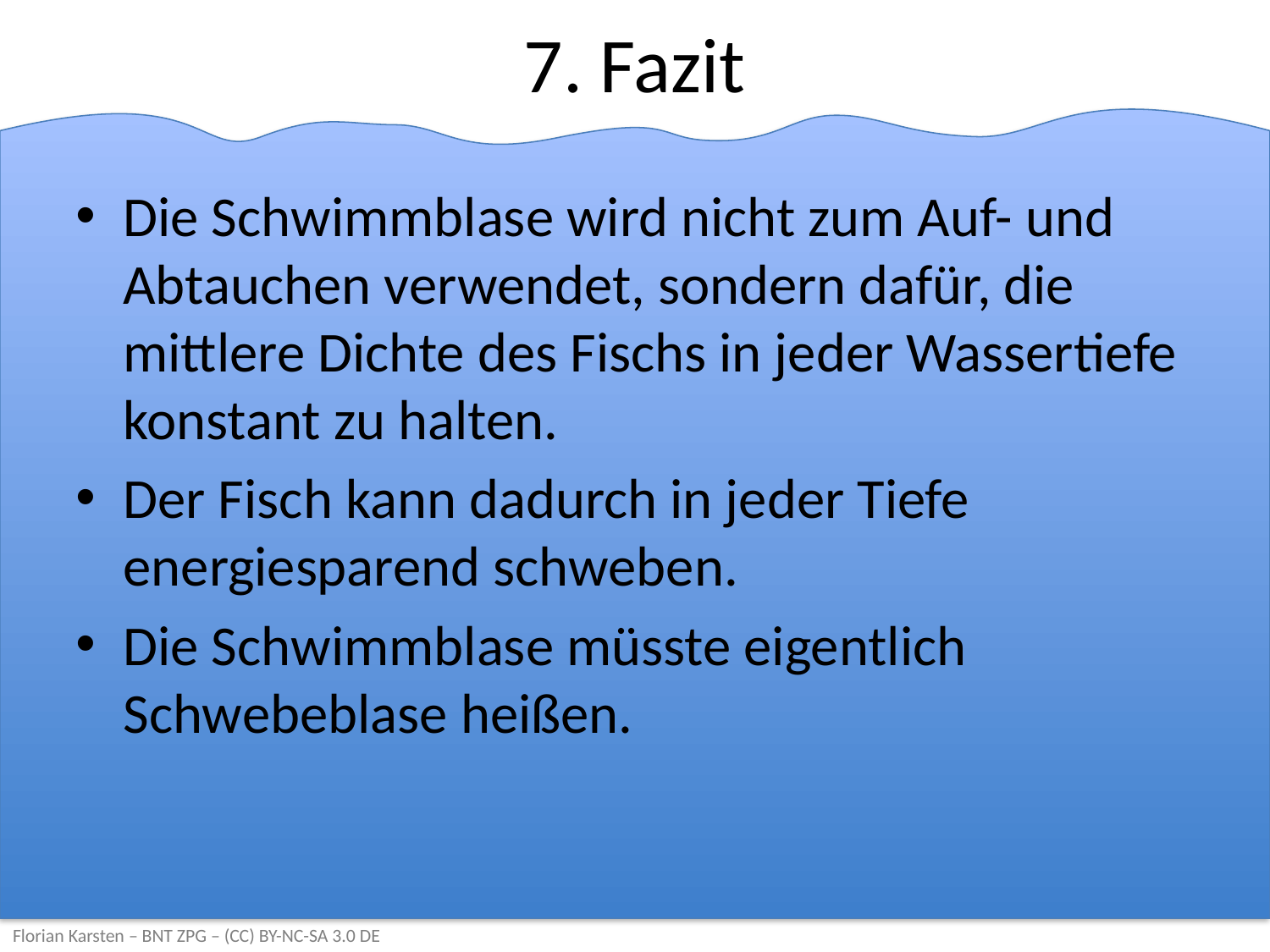

# 7. Fazit
Die Schwimmblase wird nicht zum Auf- und Abtauchen verwendet, sondern dafür, die mittlere Dichte des Fischs in jeder Wassertiefe konstant zu halten.
Der Fisch kann dadurch in jeder Tiefe energiesparend schweben.
Die Schwimmblase müsste eigentlich Schwebeblase heißen.
Florian Karsten – BNT ZPG – (CC) BY-NC-SA 3.0 DE